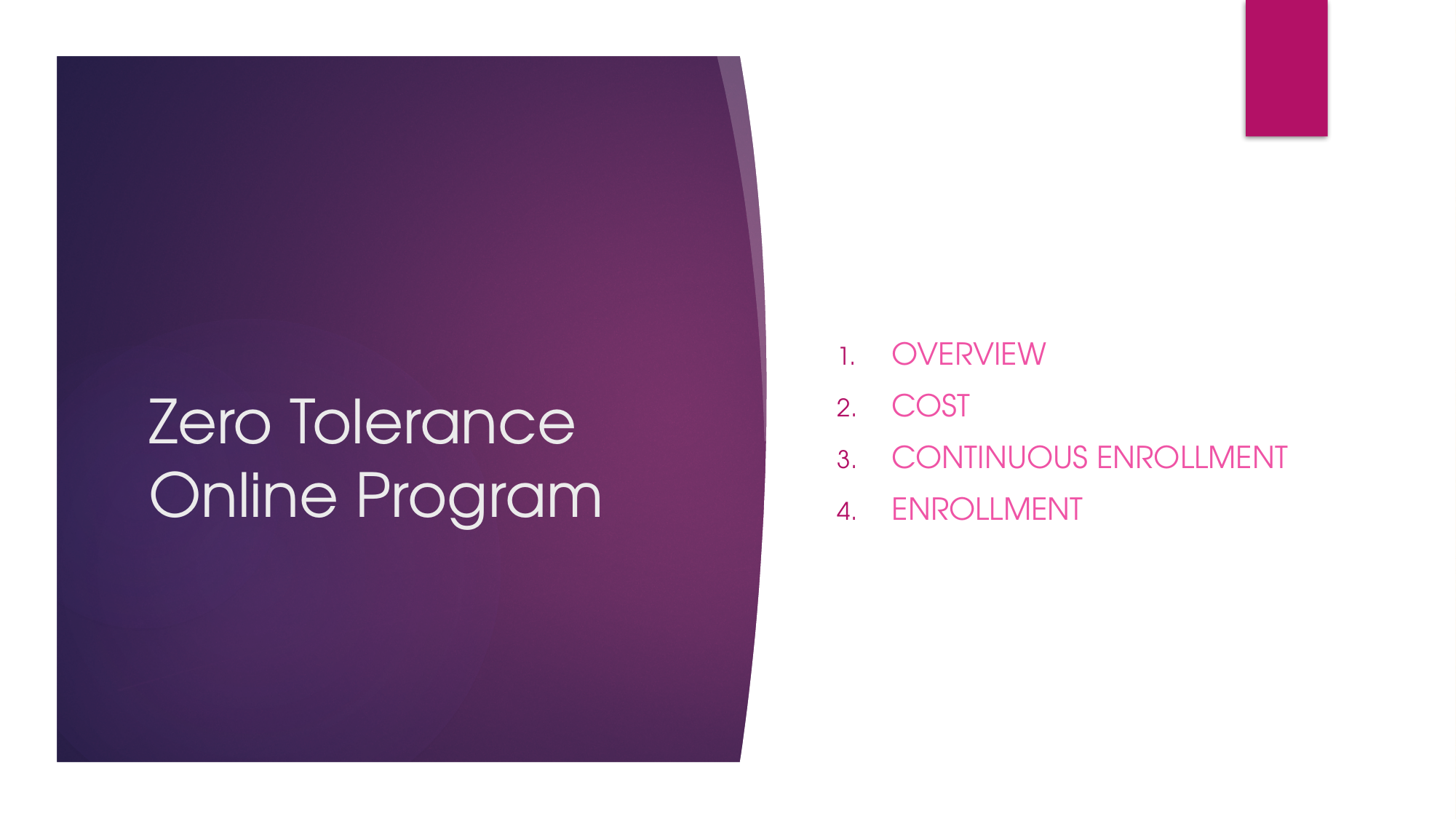

Overview
Cost
Continuous enrollment
Enrollment

# Zero Tolerance Online Program